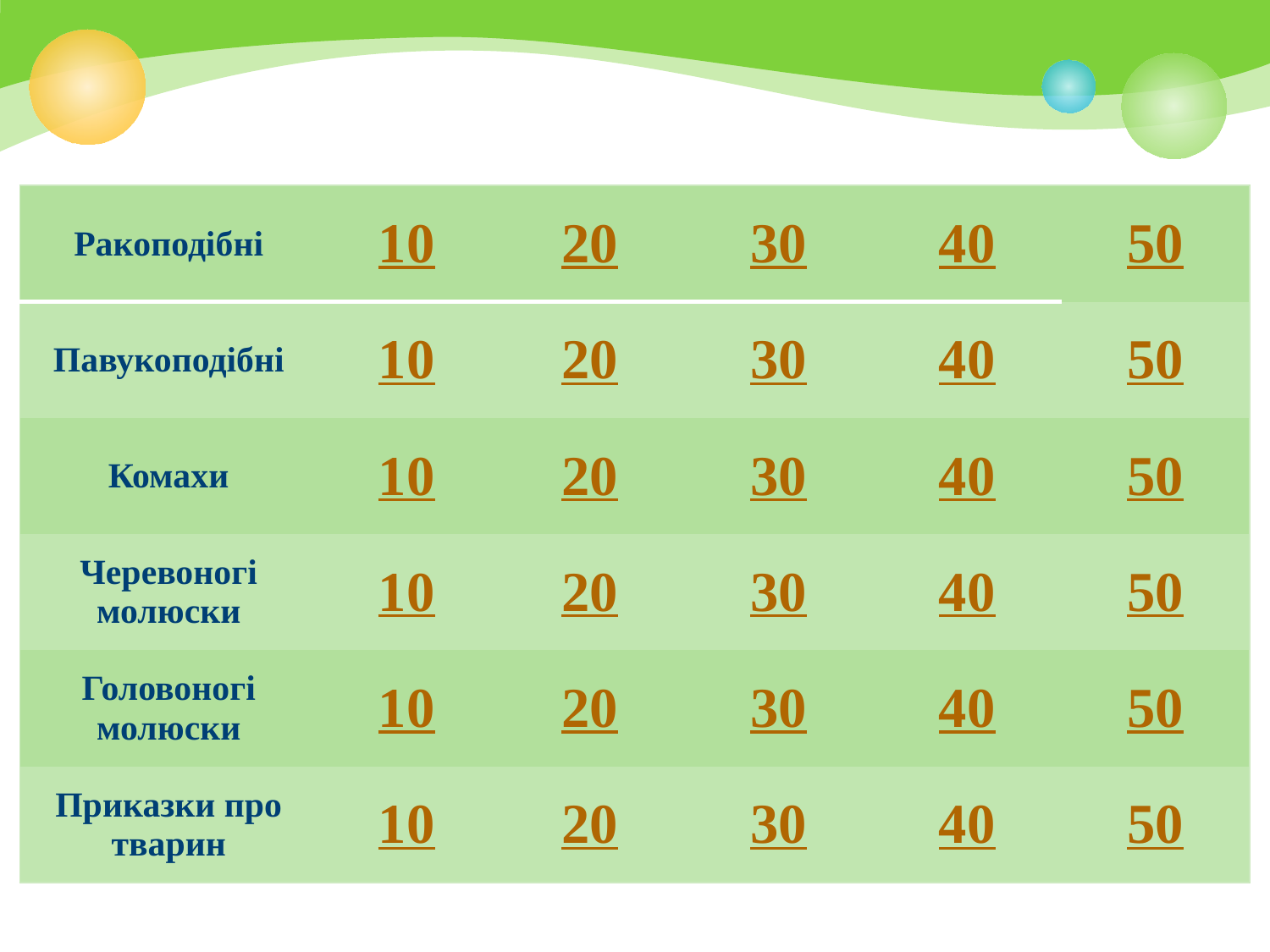

| Ракоподібні | 10 | 20 | 30 | 40 | 50 |
| --- | --- | --- | --- | --- | --- |
| Павукоподібні | 10 | 20 | 30 | 40 | 50 |
| Комахи | 10 | 20 | 30 | 40 | 50 |
| Черевоногі молюски | 10 | 20 | 30 | 40 | 50 |
| Головоногі молюски | 10 | 20 | 30 | 40 | 50 |
| Приказки про тварин | 10 | 20 | 30 | 40 | 50 |